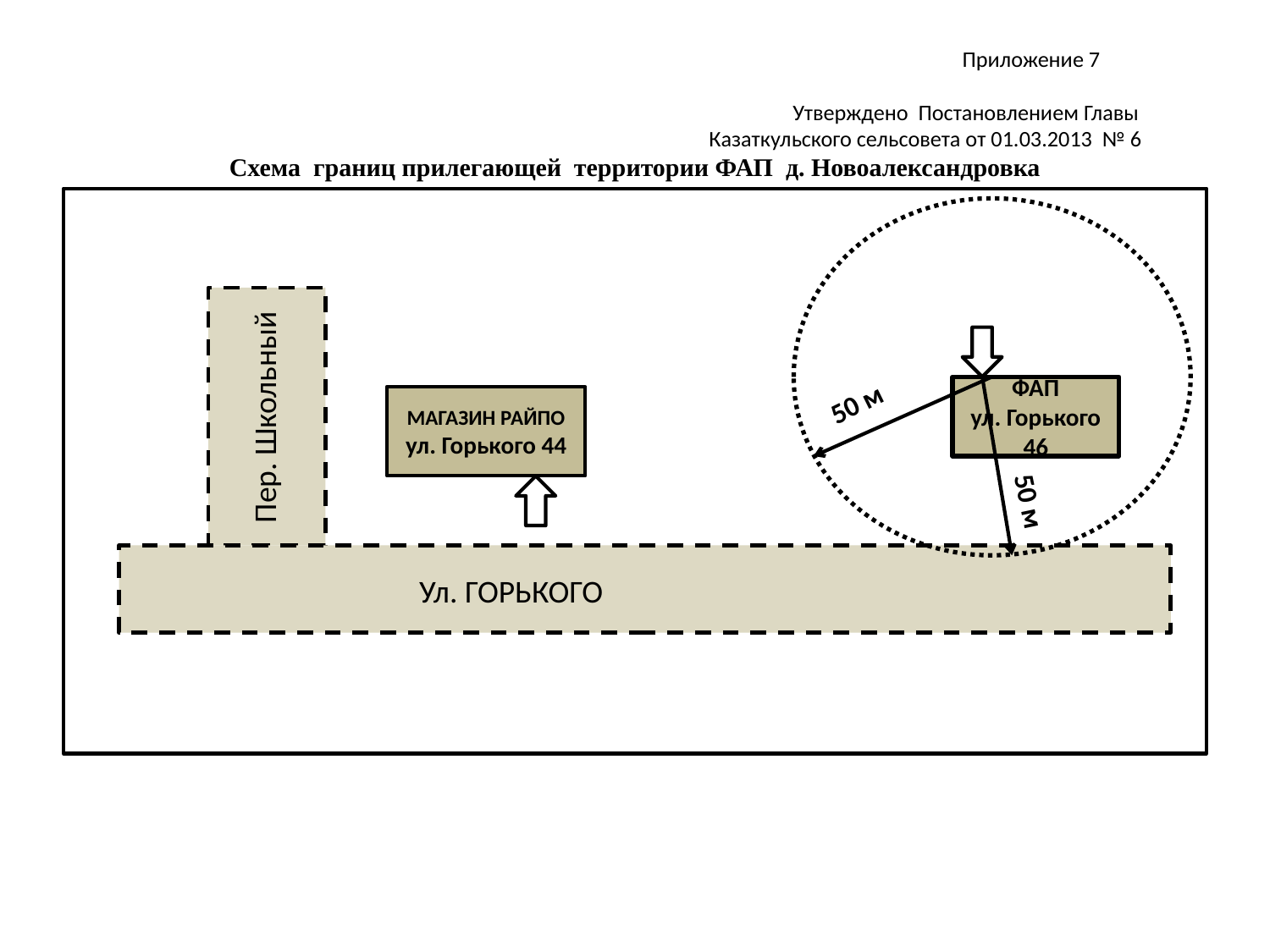

# Приложение 7 Утверждено  Постановлением Главы Казаткульского сельсовета от 01.03.2013  № 6 Схема  границ прилегающей  территории ФАП  д. Новоалександровка

Ул. НОВАЯ

50 м
ФАП
ул. Горького
46
Пер. Школьный

МАГАЗИН РАЙПО
ул. Горького 44

Пер. Школьный

50 м

Ул. ГОРЬКОГО